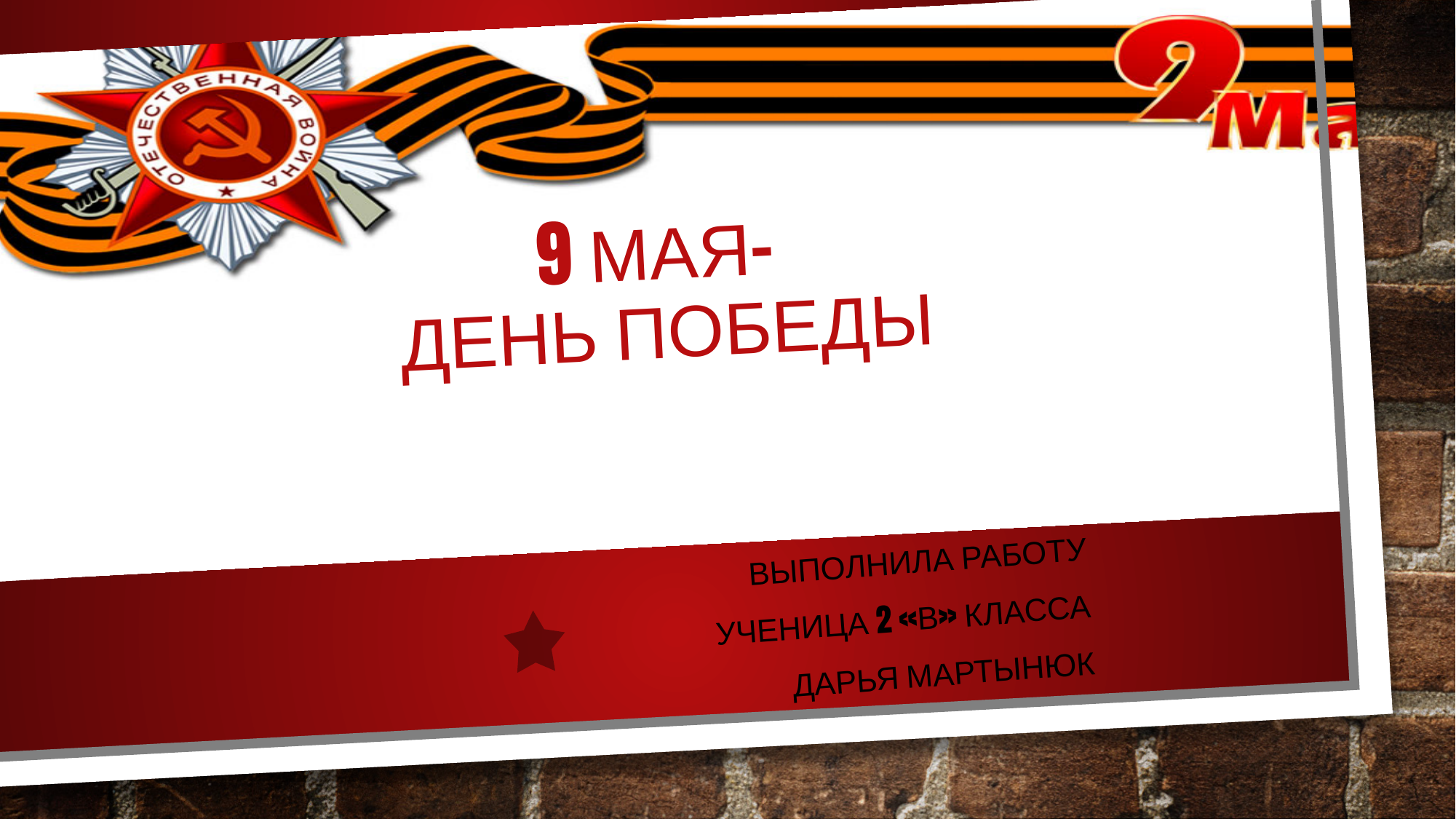

# 9 мая- день победы
Выполнила работу
 ученица 2 «В» класса
Дарья Мартынюк